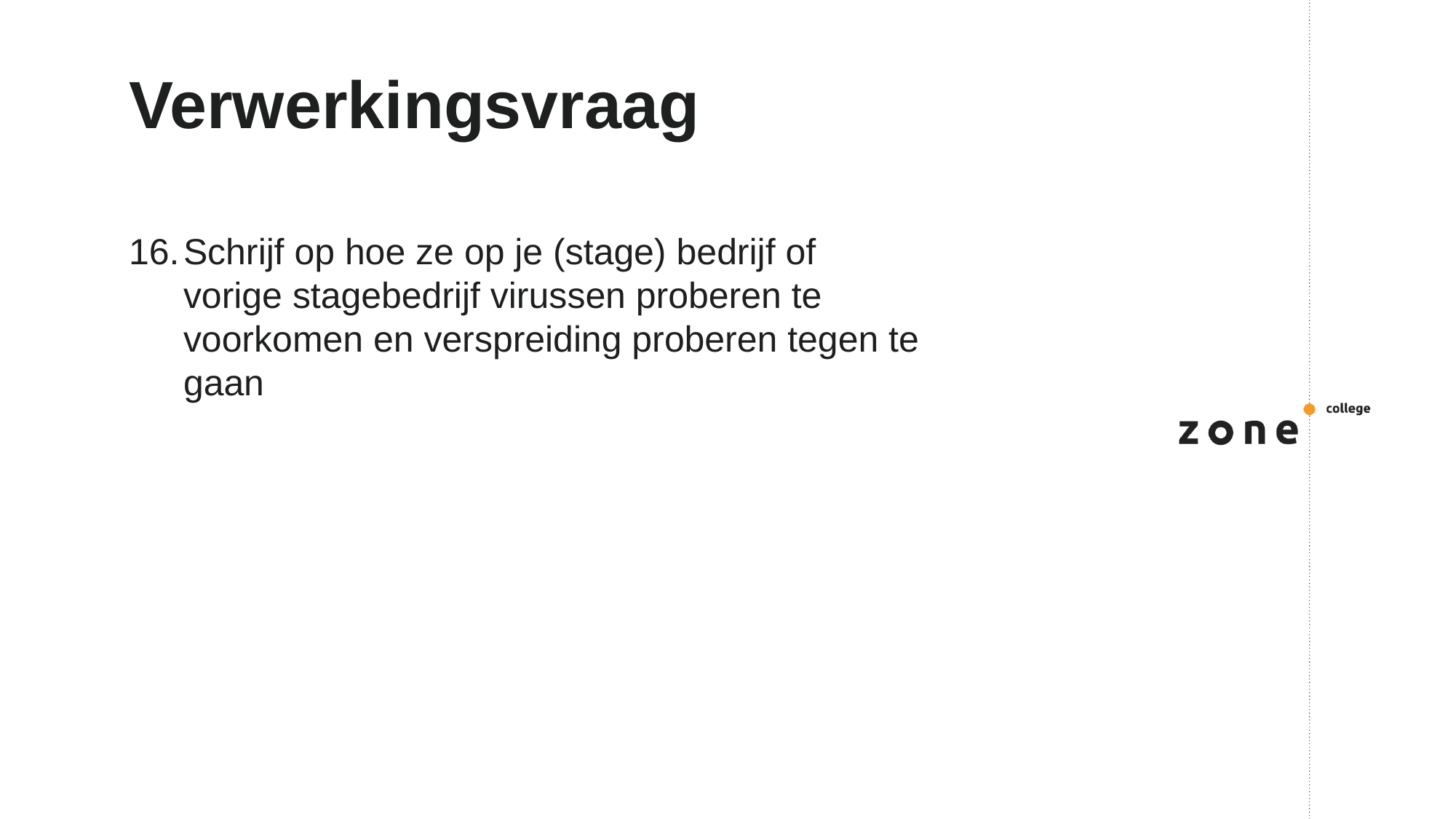

# Verwerkingsvraag
Schrijf op hoe ze op je (stage) bedrijf of vorige stagebedrijf virussen proberen te voorkomen en verspreiding proberen tegen te gaan